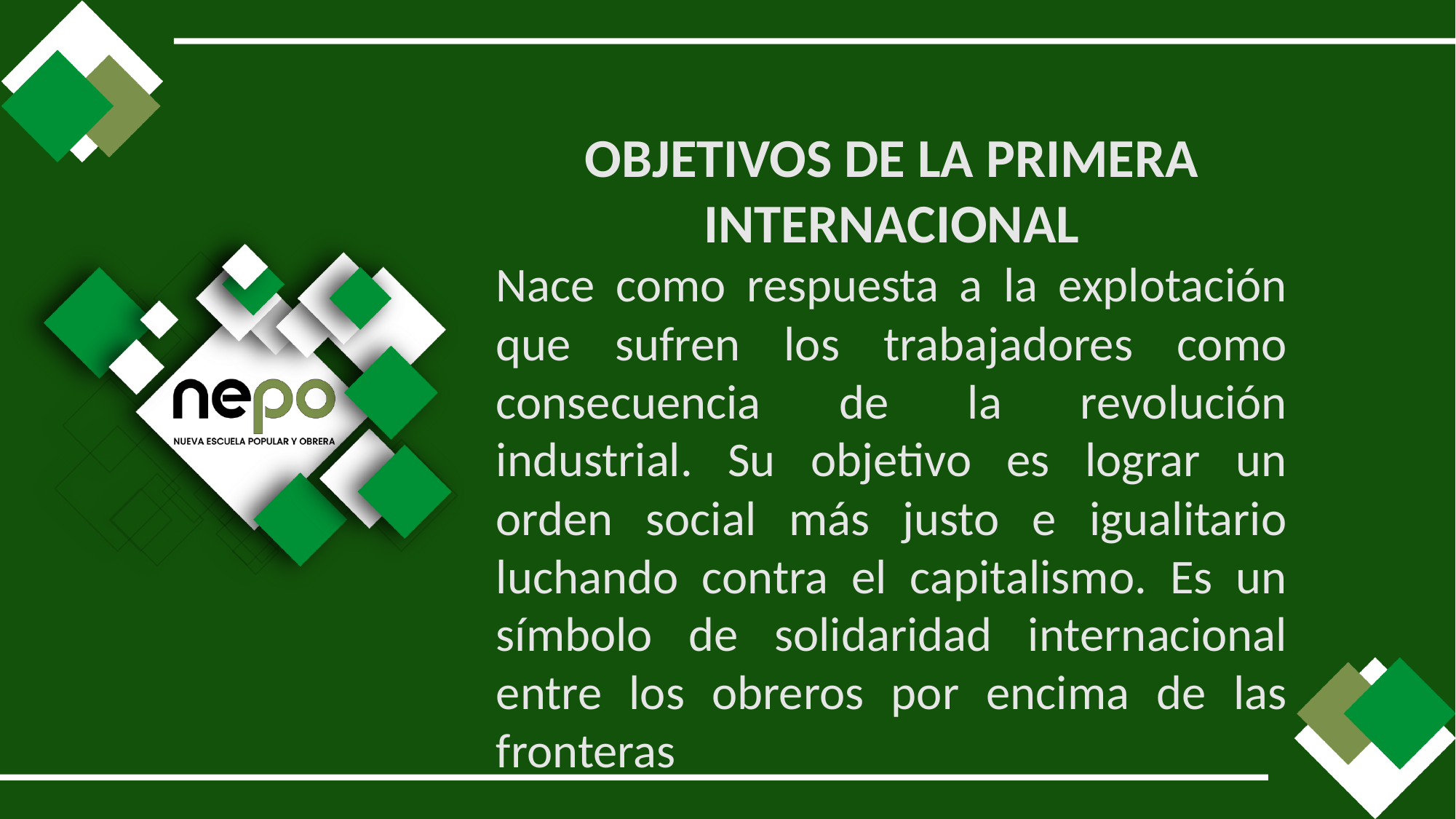

OBJETIVOS DE LA PRIMERA INTERNACIONAL
Nace como respuesta a la explotación que sufren los trabajadores como consecuencia de la revolución industrial. Su objetivo es lograr un orden social más justo e igualitario luchando contra el capitalismo. Es un símbolo de solidaridad internacional entre los obreros por encima de las fronteras